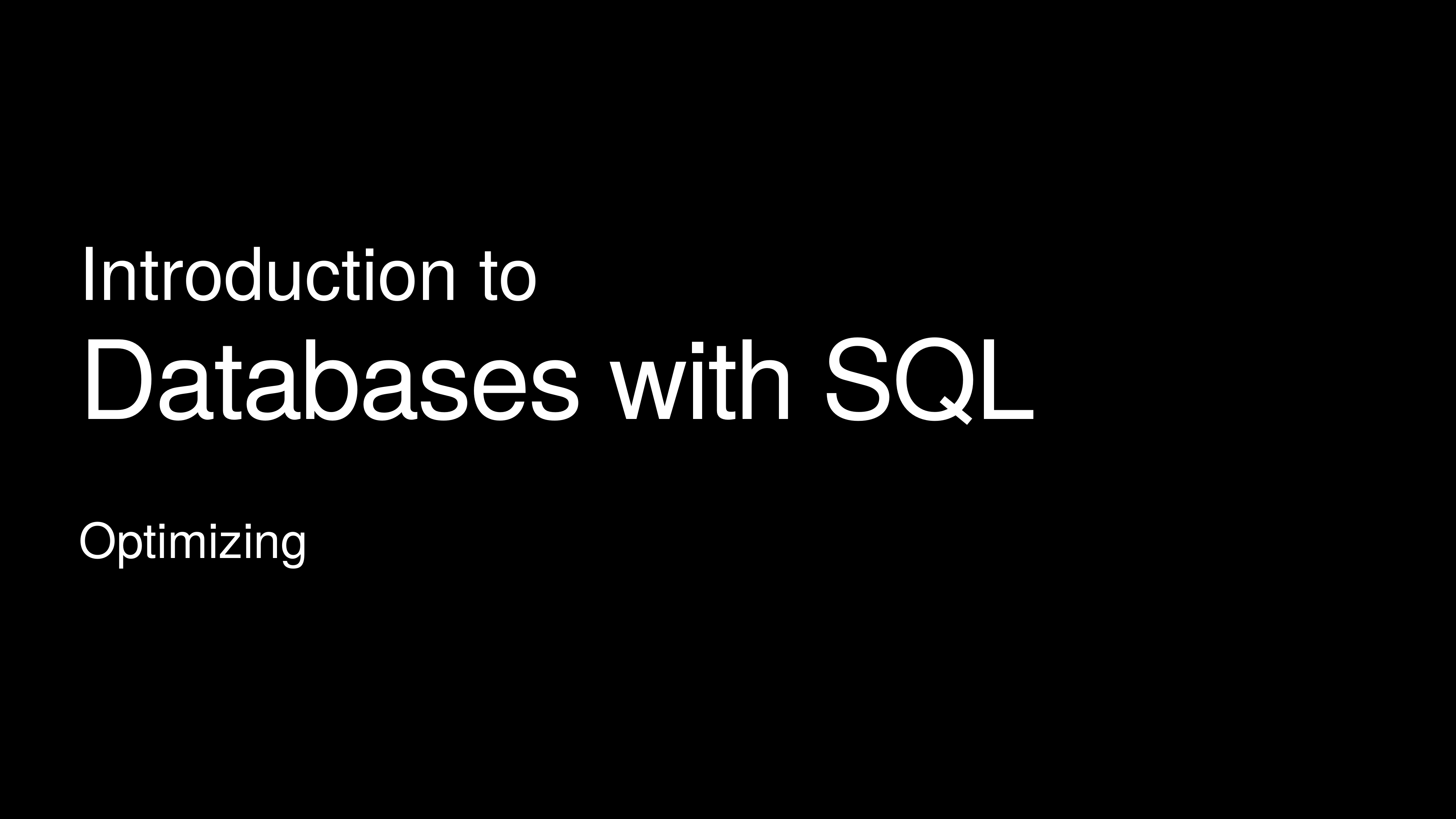

Introduction to
# Databases with SQL
Optimizing